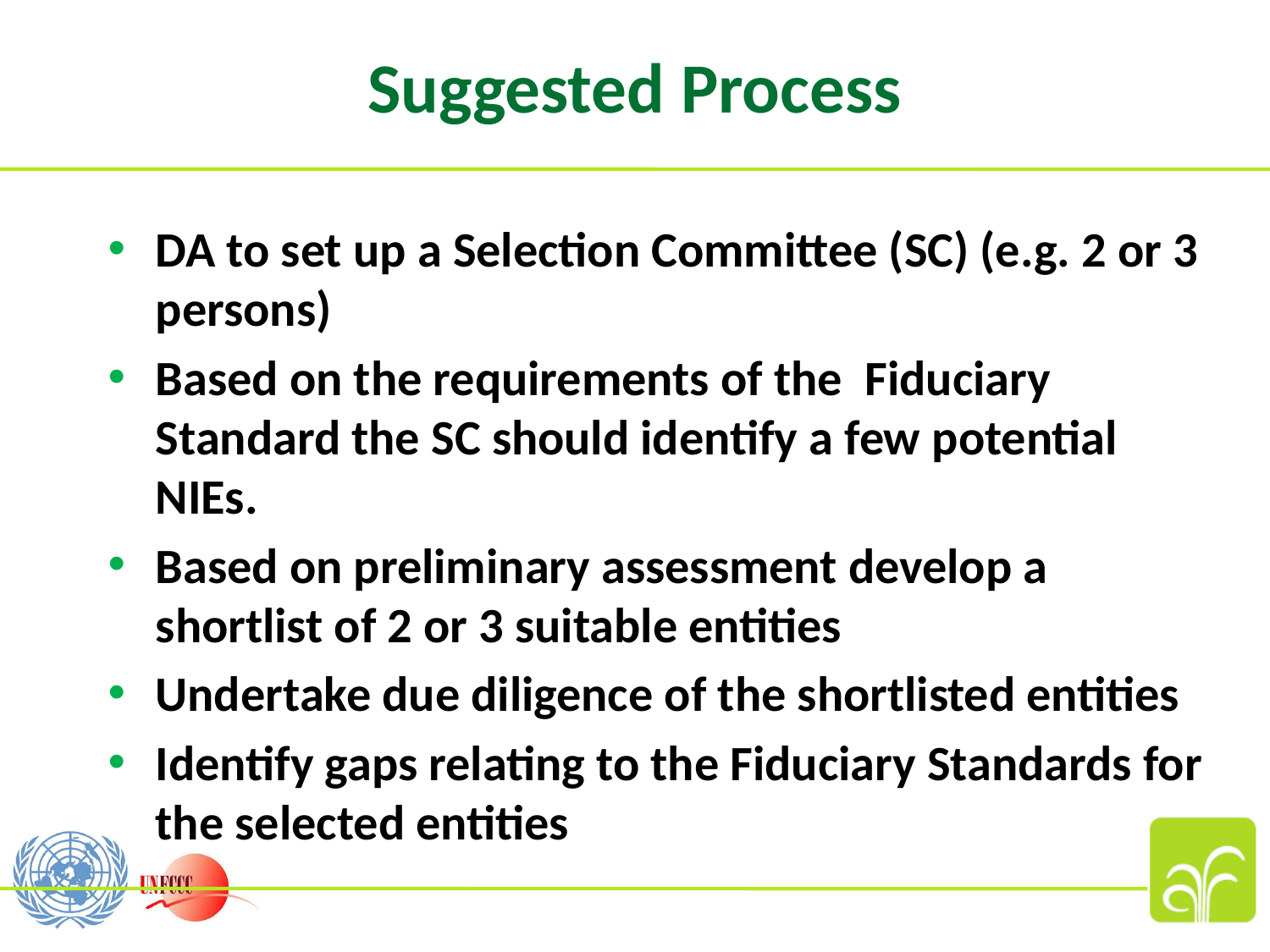

# Suggested Process
DA to set up a Selection Committee (SC) (e.g. 2 or 3 persons)
Based on the requirements of the  Fiduciary Standard the SC should identify a few potential NIEs.
Based on preliminary assessment develop a shortlist of 2 or 3 suitable entities
Undertake due diligence of the shortlisted entities
Identify gaps relating to the Fiduciary Standards for the selected entities